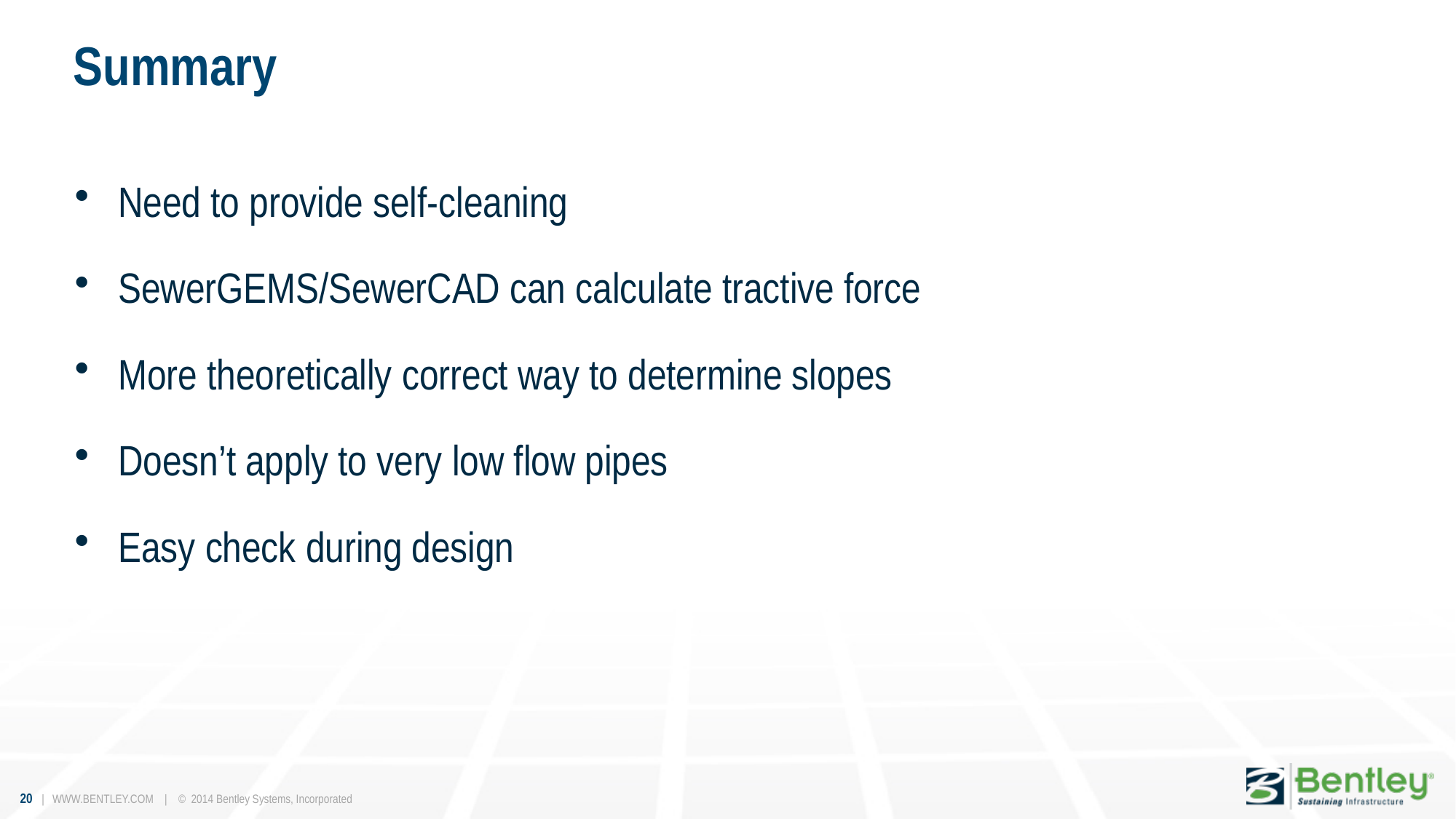

# Summary
Need to provide self-cleaning
SewerGEMS/SewerCAD can calculate tractive force
More theoretically correct way to determine slopes
Doesn’t apply to very low flow pipes
Easy check during design